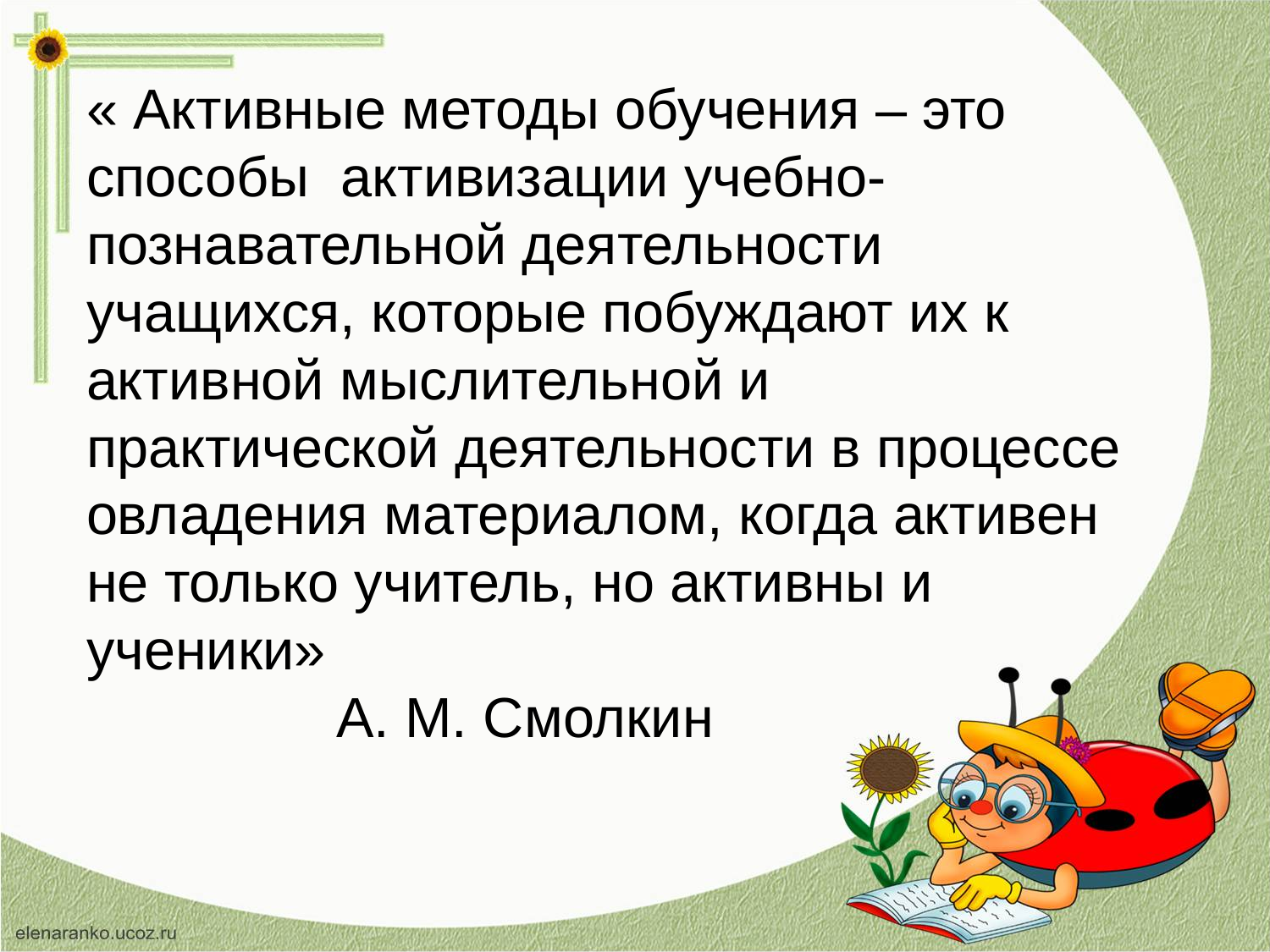

« Активные методы обучения – это способы  активизации учебно-познавательной деятельности  учащихся, которые побуждают их к активной мыслительной и практической деятельности в процессе овладения материалом, когда активен не только учитель, но активны и ученики»
                А. М. Смолкин